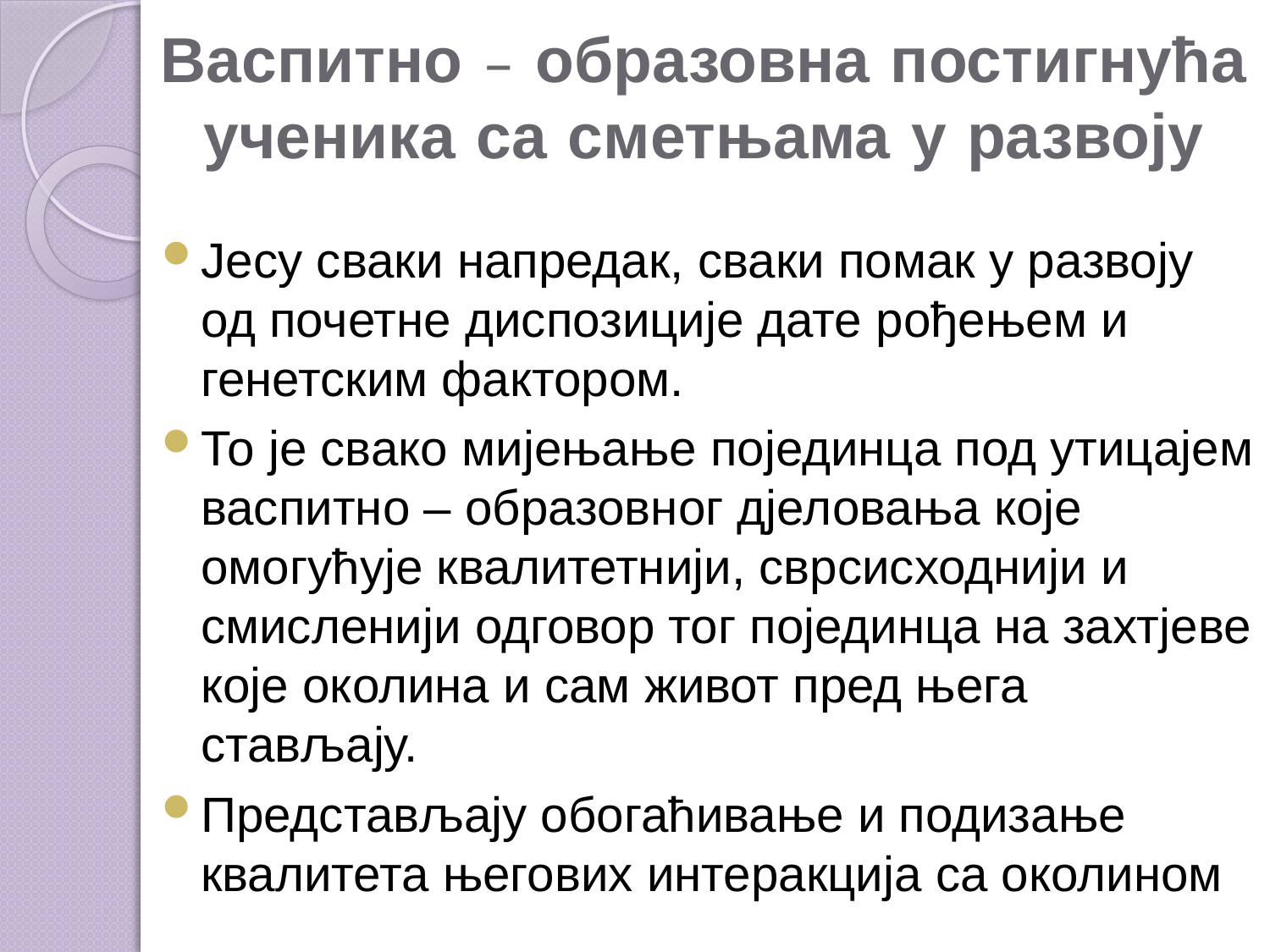

# Васпитно – образовна постигнућа ученика са сметњама у развоју
Јесу сваки напредак, сваки помак у развоју од почетне диспозиције дате рођењем и генетским фактором.
То је свако мијењање појединца под утицајем васпитно – образовног дјеловања које омогућује квалитетнији, сврсисходнији и смисленији одговор тог појединца на захтјеве које околина и сам живот пред њега стављају.
Представљају обогаћивање и подизање квалитета његових интеракција са околином